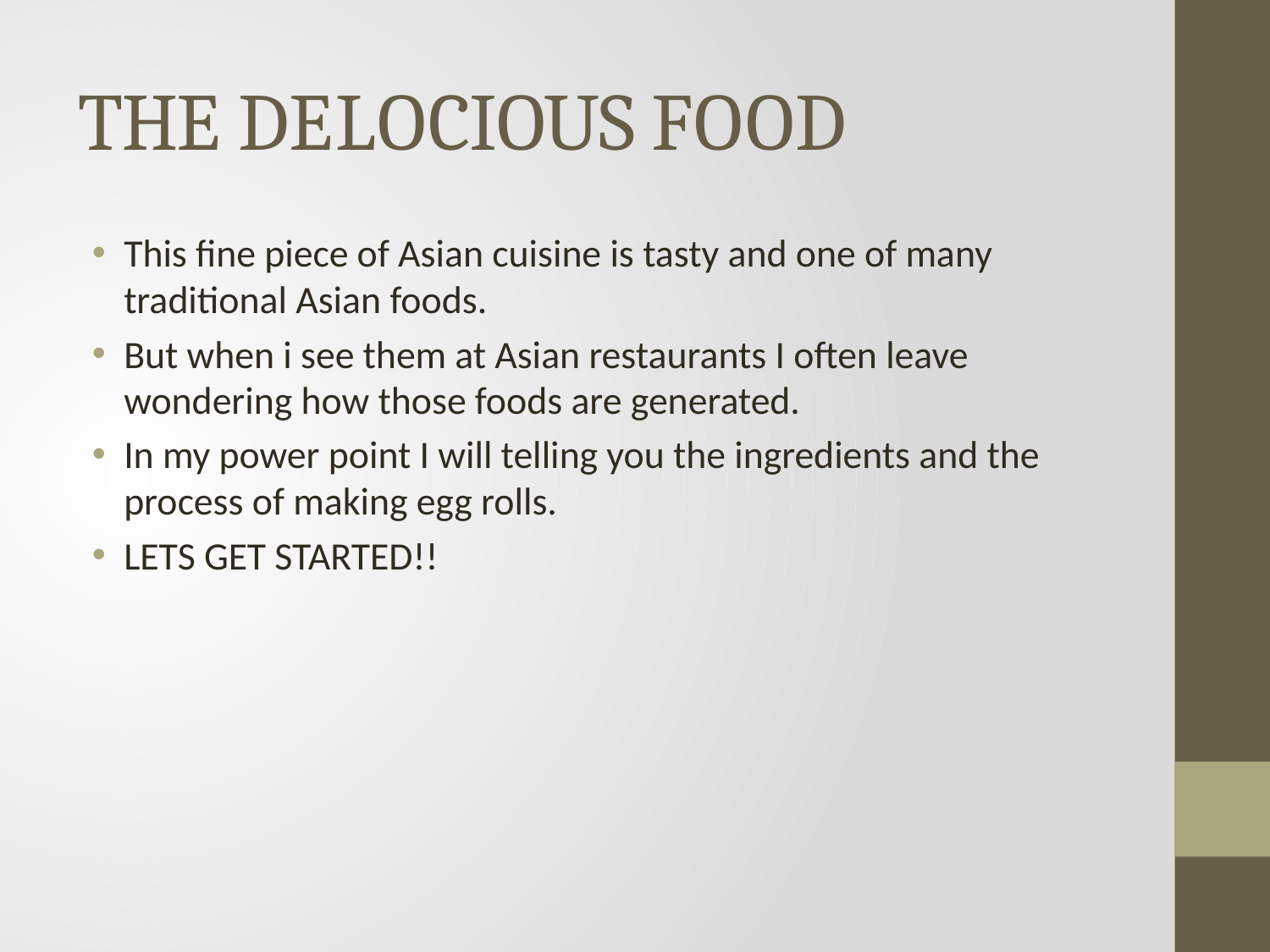

# THE DELOCIOUS FOOD
This fine piece of Asian cuisine is tasty and one of many traditional Asian foods.
But when i see them at Asian restaurants I often leave wondering how those foods are generated.
In my power point I will telling you the ingredients and the process of making egg rolls.
LETS GET STARTED!!